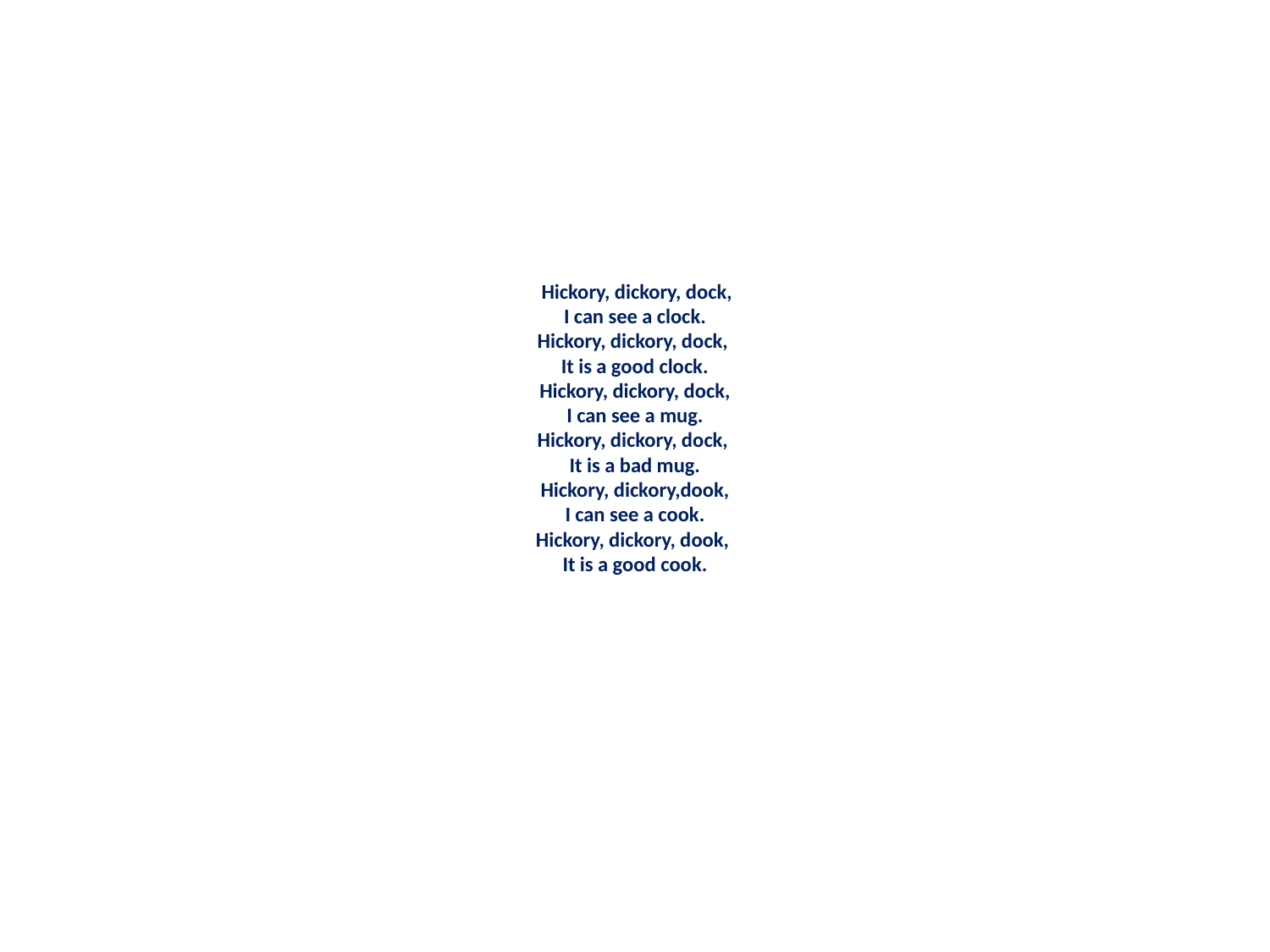

# Hickory, dickory, dock, I can see a clock. Hickory, dickory, dock, It is a good clock. Hickory, dickory, dock, I can see a mug. Hickory, dickory, dock, It is a bad mug. Hickory, dickory,dook, I can see a cook. Hickory, dickory, dook, It is a good cook.